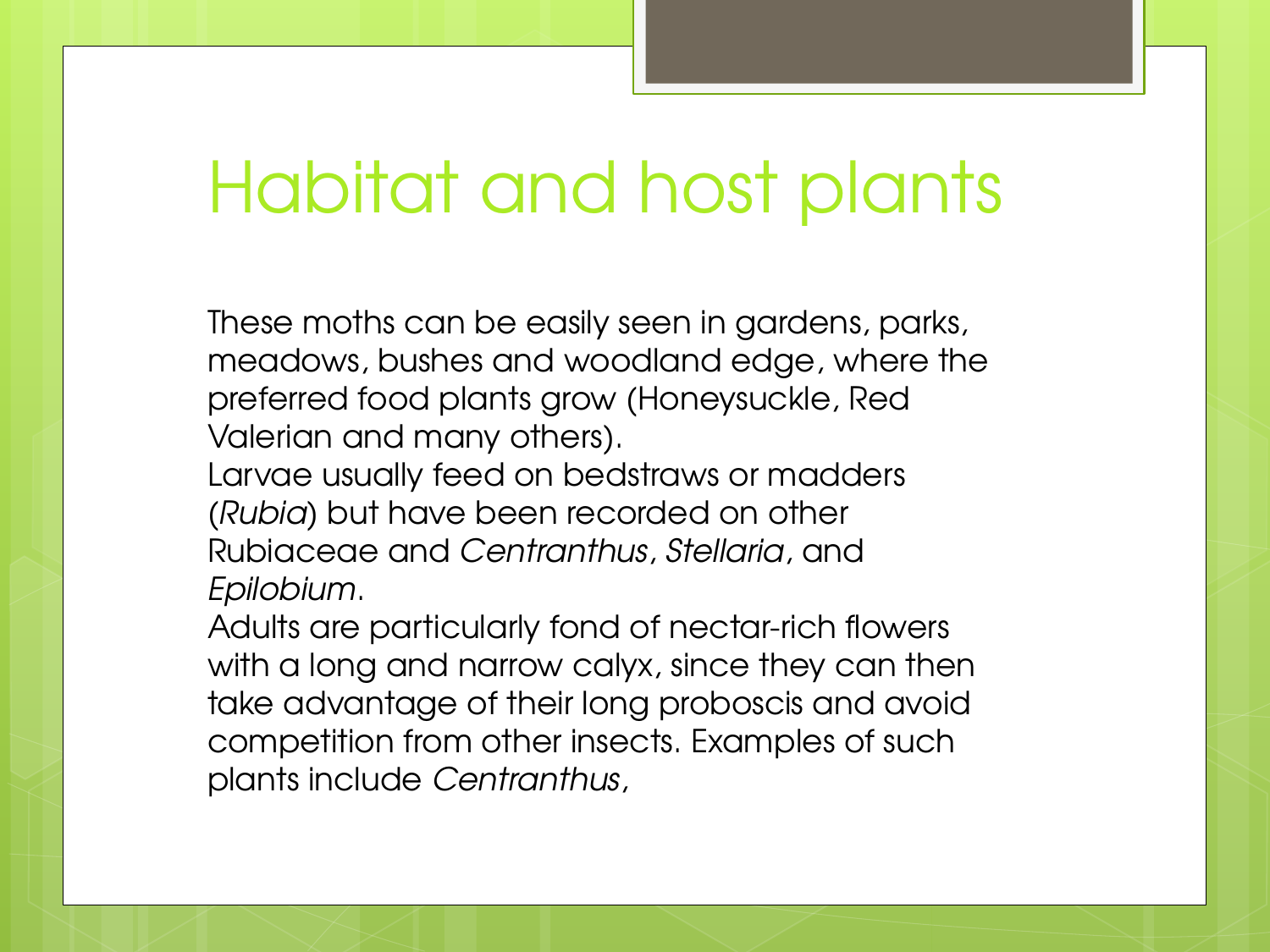

Habitat and host plants
These moths can be easily seen in gardens, parks, meadows, bushes and woodland edge, where the preferred food plants grow (Honeysuckle, Red Valerian and many others).
Larvae usually feed on bedstraws or madders (Rubia) but have been recorded on other Rubiaceae and Centranthus, Stellaria, and Epilobium.
Adults are particularly fond of nectar-rich flowers with a long and narrow calyx, since they can then take advantage of their long proboscis and avoid competition from other insects. Examples of such plants include Centranthus,